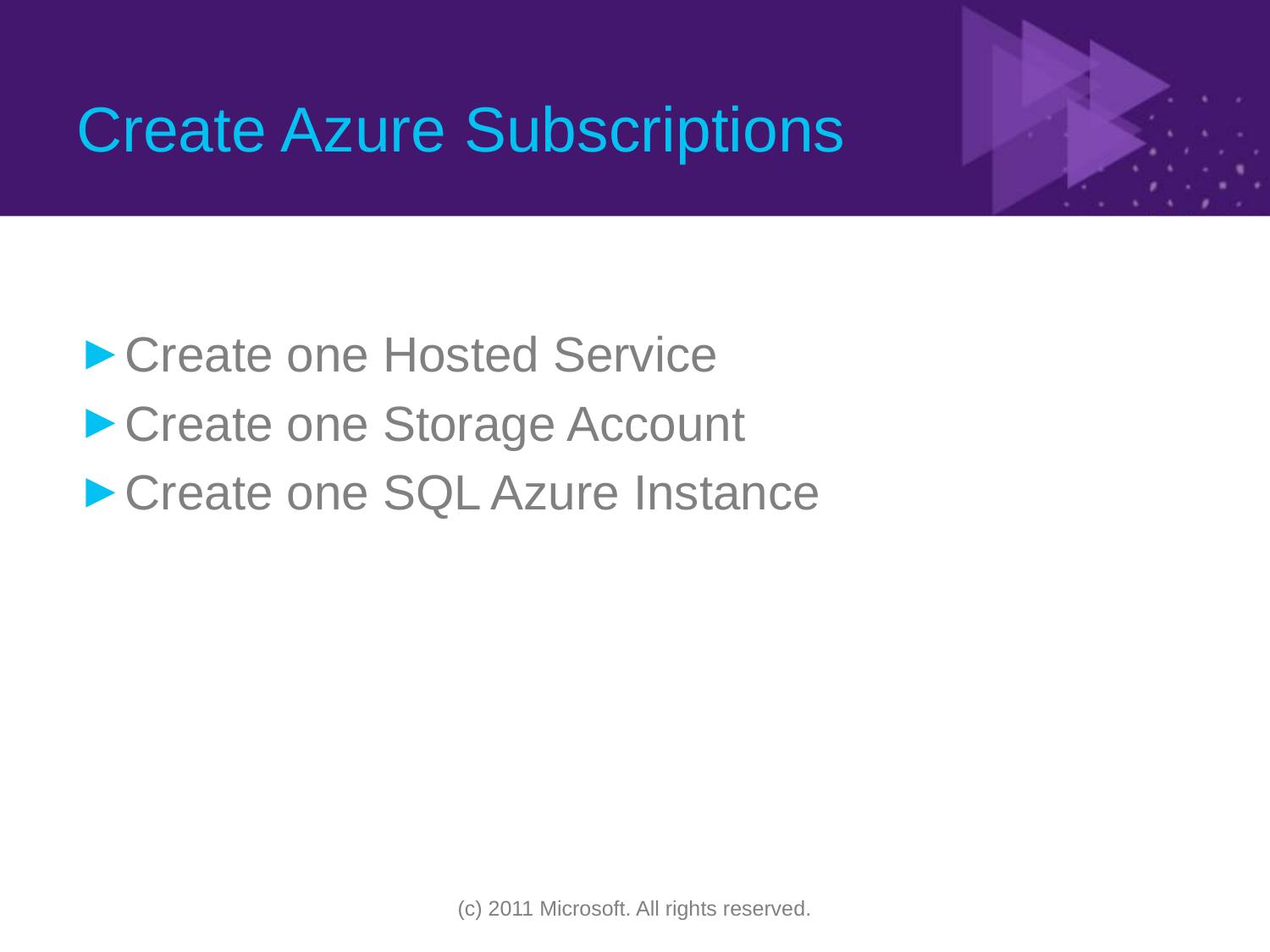

# Create Azure Subscriptions
Create one Hosted Service
Create one Storage Account
Create one SQL Azure Instance
(c) 2011 Microsoft. All rights reserved.